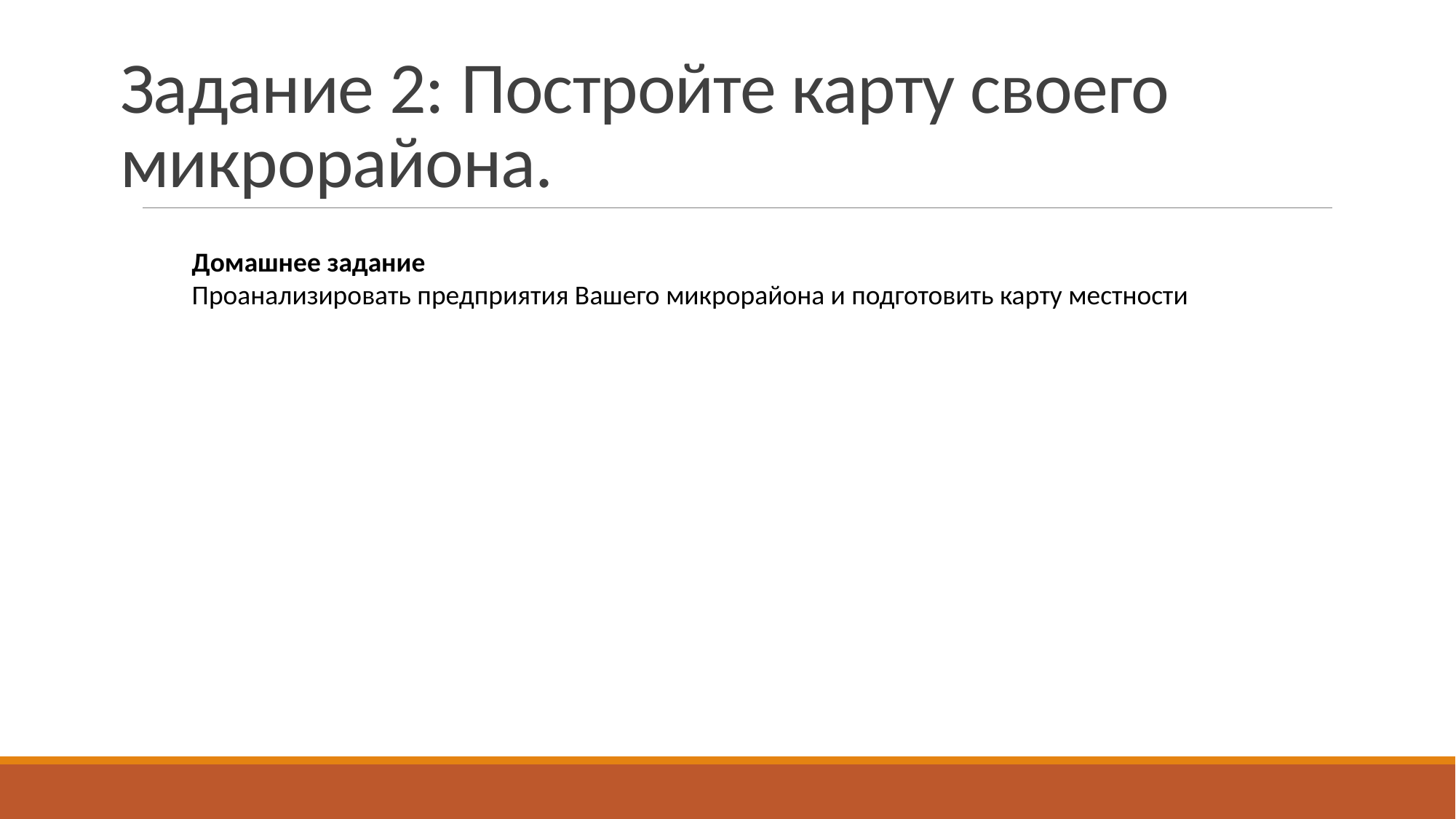

# Задание 2: Постройте карту своего микрорайона.
Домашнее задание
Проанализировать предприятия Вашего микрорайона и подготовить карту местности